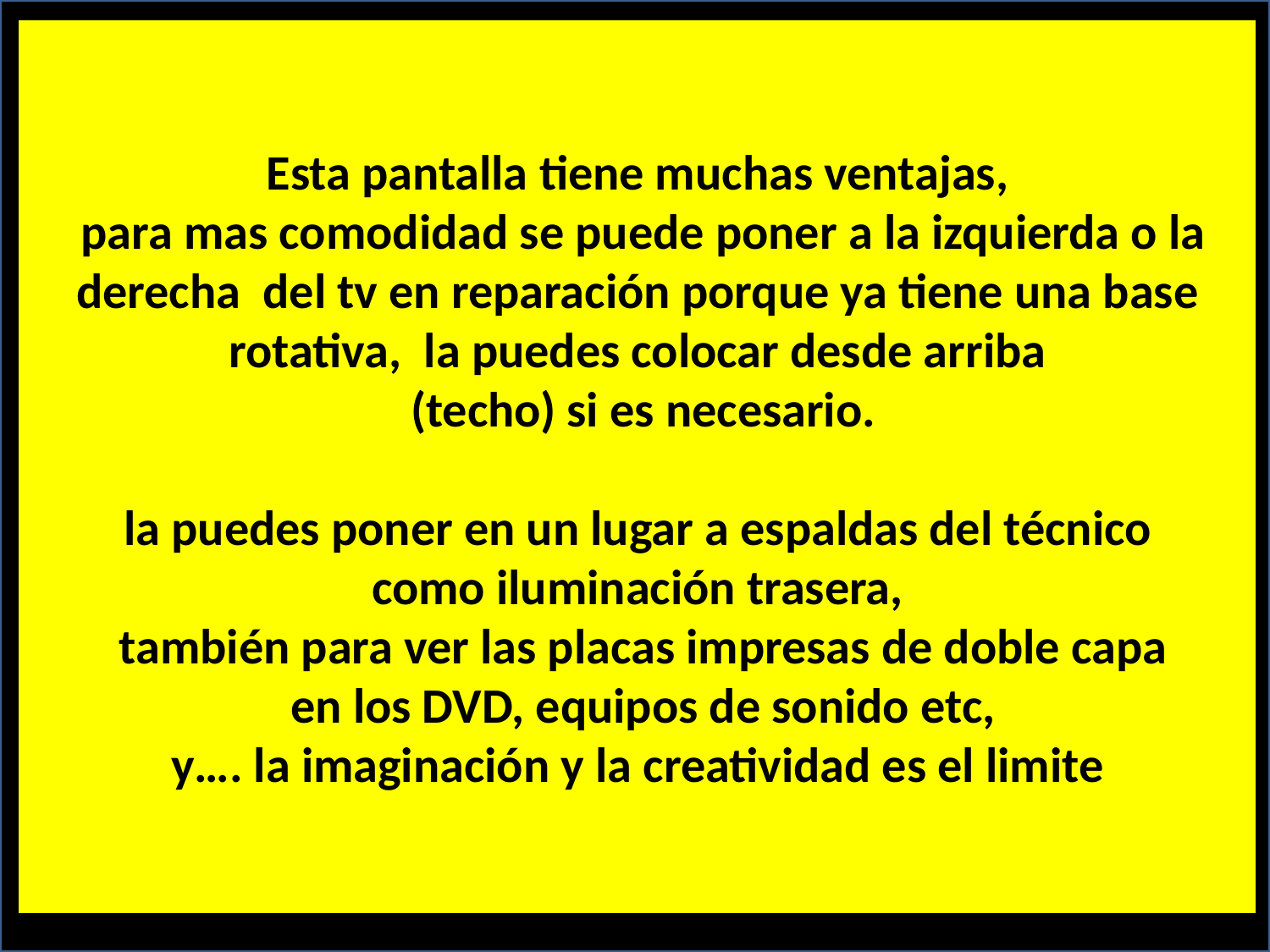

Esta pantalla tiene muchas ventajas,
 para mas comodidad se puede poner a la izquierda o la derecha  del tv en reparación porque ya tiene una base rotativa,  la puedes colocar desde arriba
 (techo) si es necesario.

 la puedes poner en un lugar a espaldas del técnico
como iluminación trasera,
 también para ver las placas impresas de doble capa
 en los DVD, equipos de sonido etc,
y…. la imaginación y la creatividad es el limite